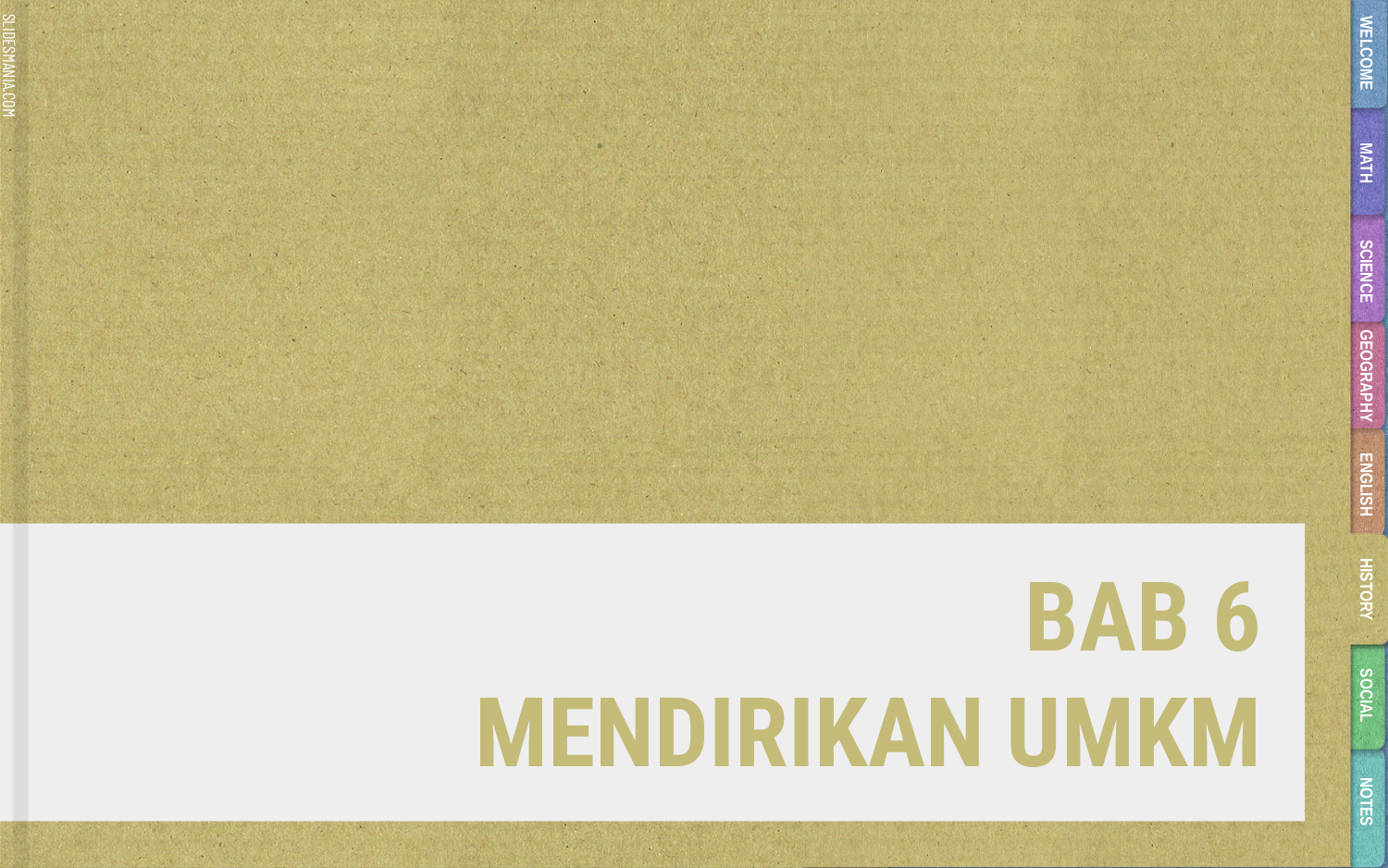

WELCOME
MATH
SCIENCE
GEOGRAPHY
ENGLISH
# BAB 6 MENDIRIKAN UMKM
HISTORY
SOCIAL
NOTES